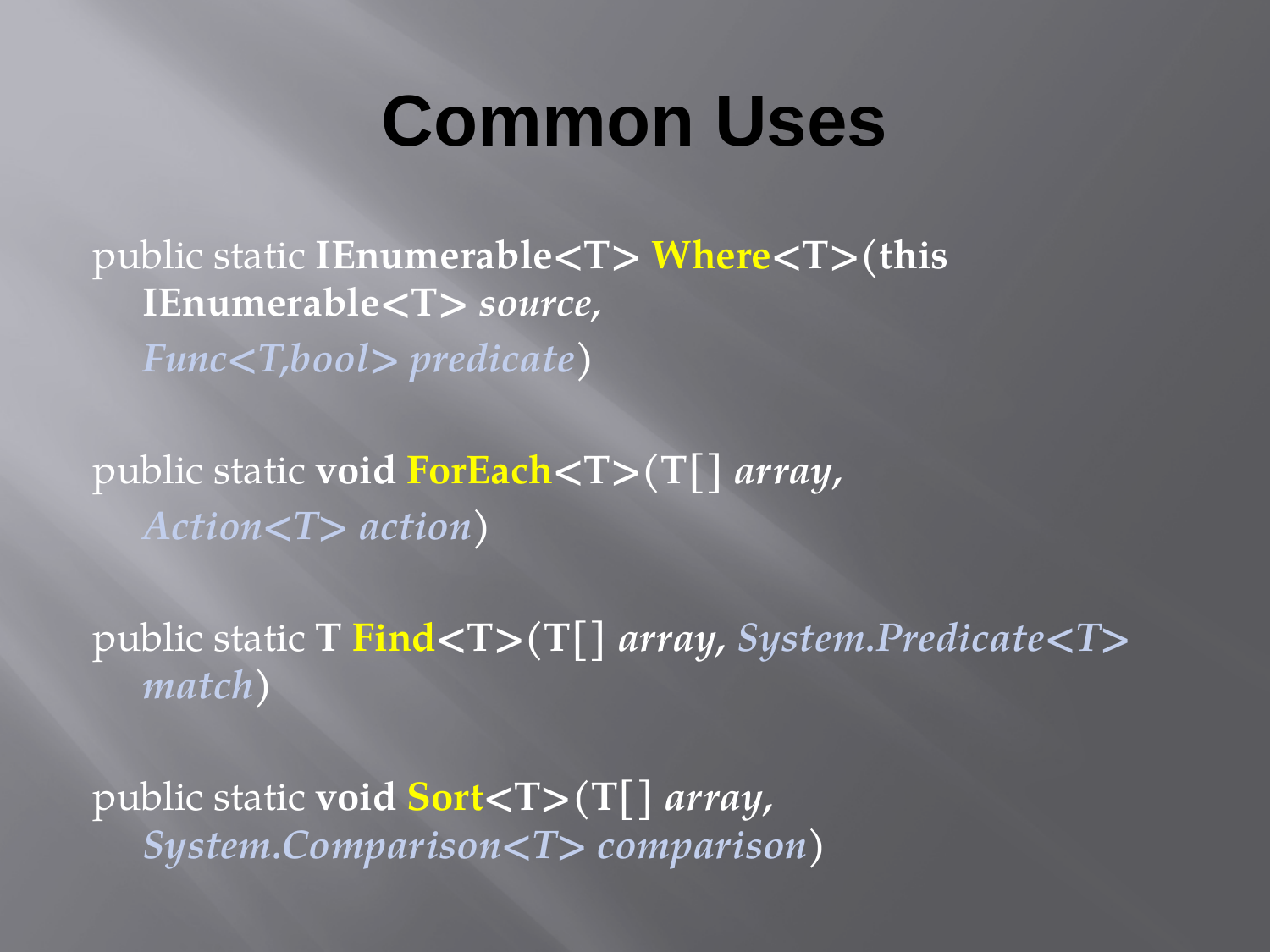

# Common Uses
public static IEnumerable<T> Where<T>(this IEnumerable<T> source,
	Func<T,bool> predicate)

public static void ForEach<T>(T[] array,
	Action<T> action)

public static T Find<T>(T[] array, System.Predicate<T> match)

public static void Sort<T>(T[] array, System.Comparison<T> comparison)